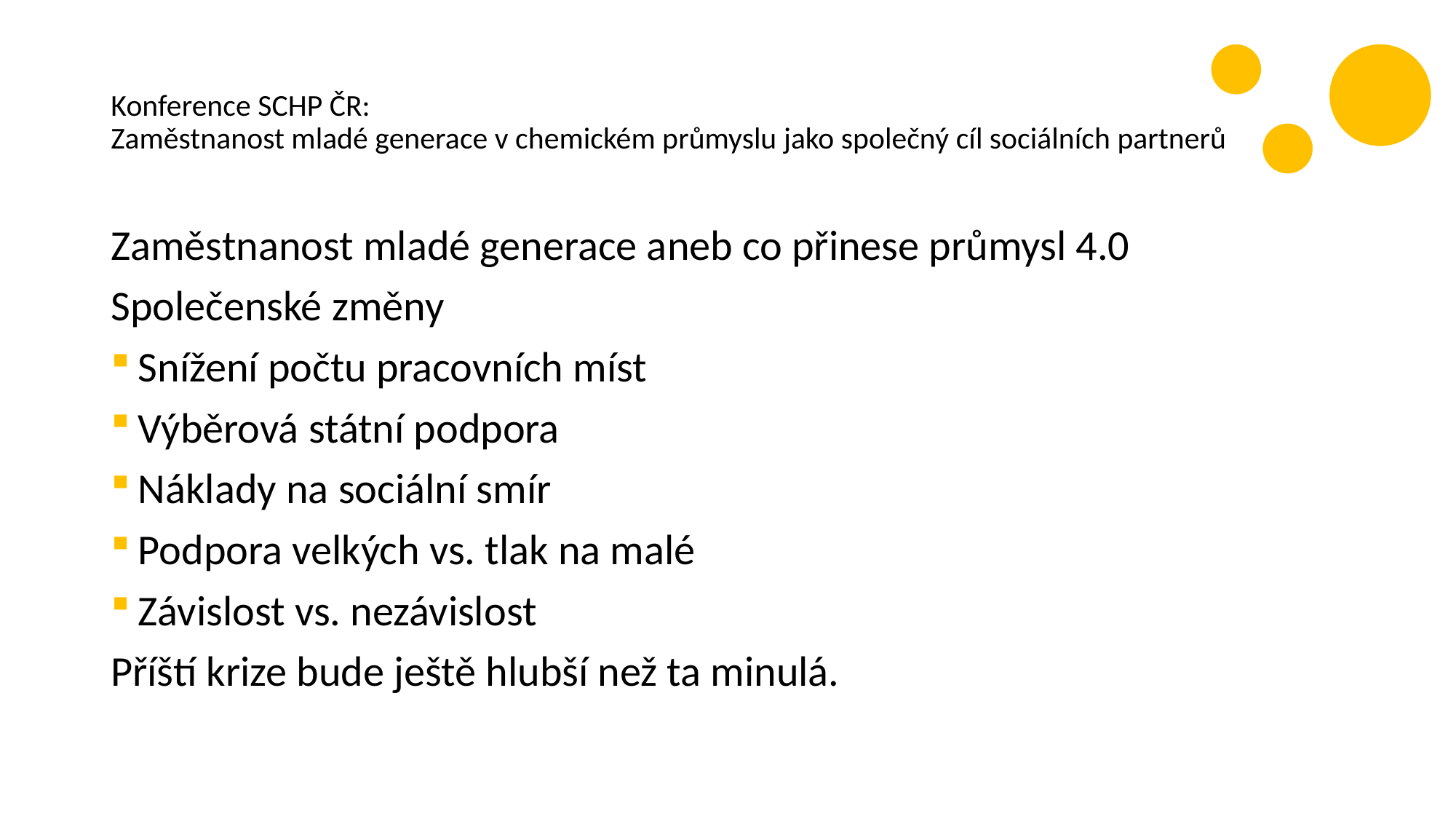

# Konference SCHP ČR: Zaměstnanost mladé generace v chemickém průmyslu jako společný cíl sociálních partnerů
Zaměstnanost mladé generace aneb co přinese průmysl 4.0
Společenské změny
Snížení počtu pracovních míst
Výběrová státní podpora
Náklady na sociální smír
Podpora velkých vs. tlak na malé
Závislost vs. nezávislost
Příští krize bude ještě hlubší než ta minulá.